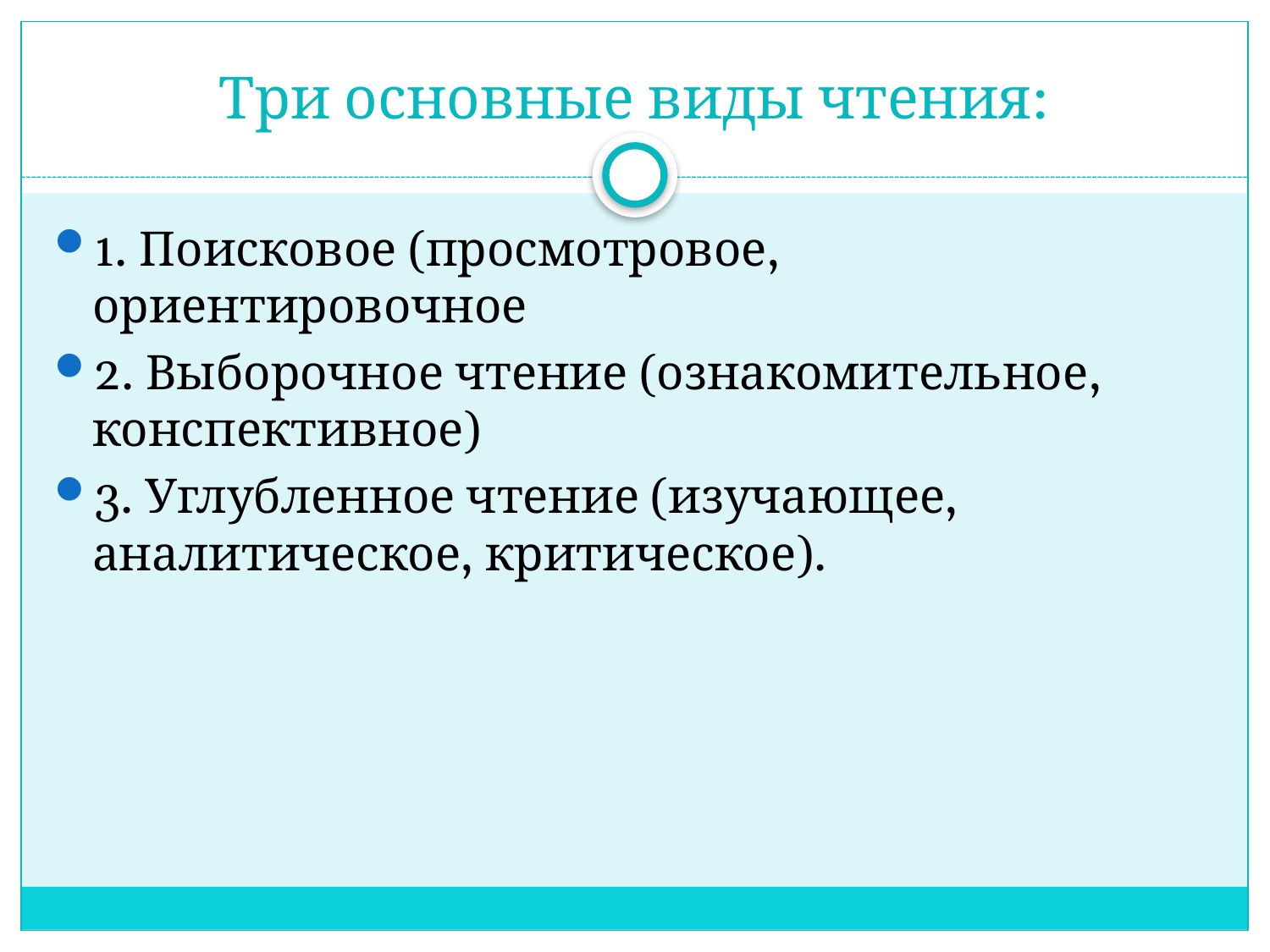

# Три основные виды чтения:
1. Поисковое (просмотровое, ориентировочное
2. Выборочное чтение (ознакомительное, конспективное)
3. Углубленное чтение (изучающее, аналитическое, критическое).